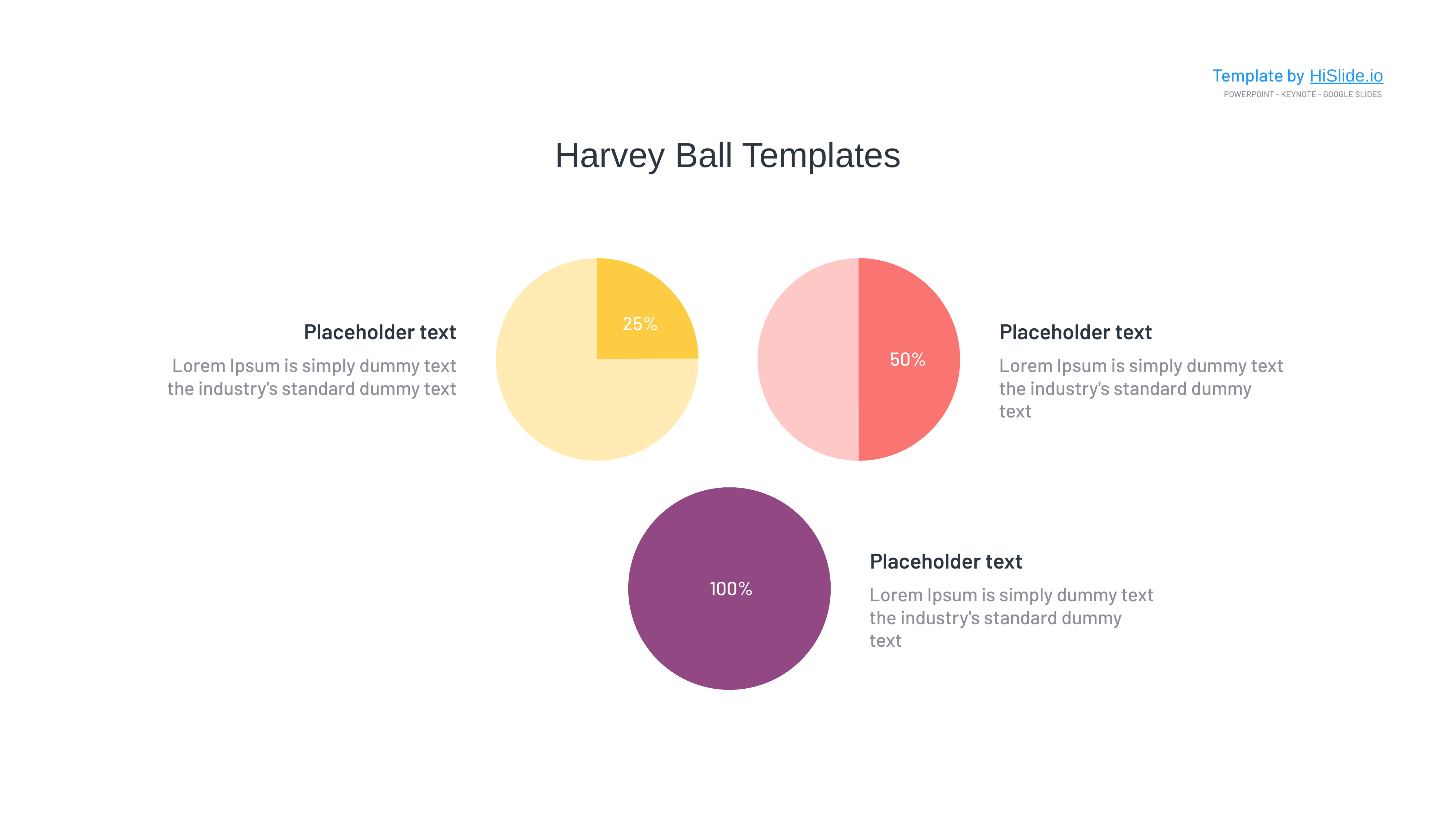

Template by HiSlide.io
PowerPoint - Keynote - Google Slides
Harvey Ball Templates

25%
Placeholder text
Lorem Ipsum is simply dummy text the industry's standard dummy text
Placeholder text
Lorem Ipsum is simply dummy text the industry's standard dummy
text
50%
Placeholder text
Lorem Ipsum is simply dummy text the industry's standard dummy
text
100%